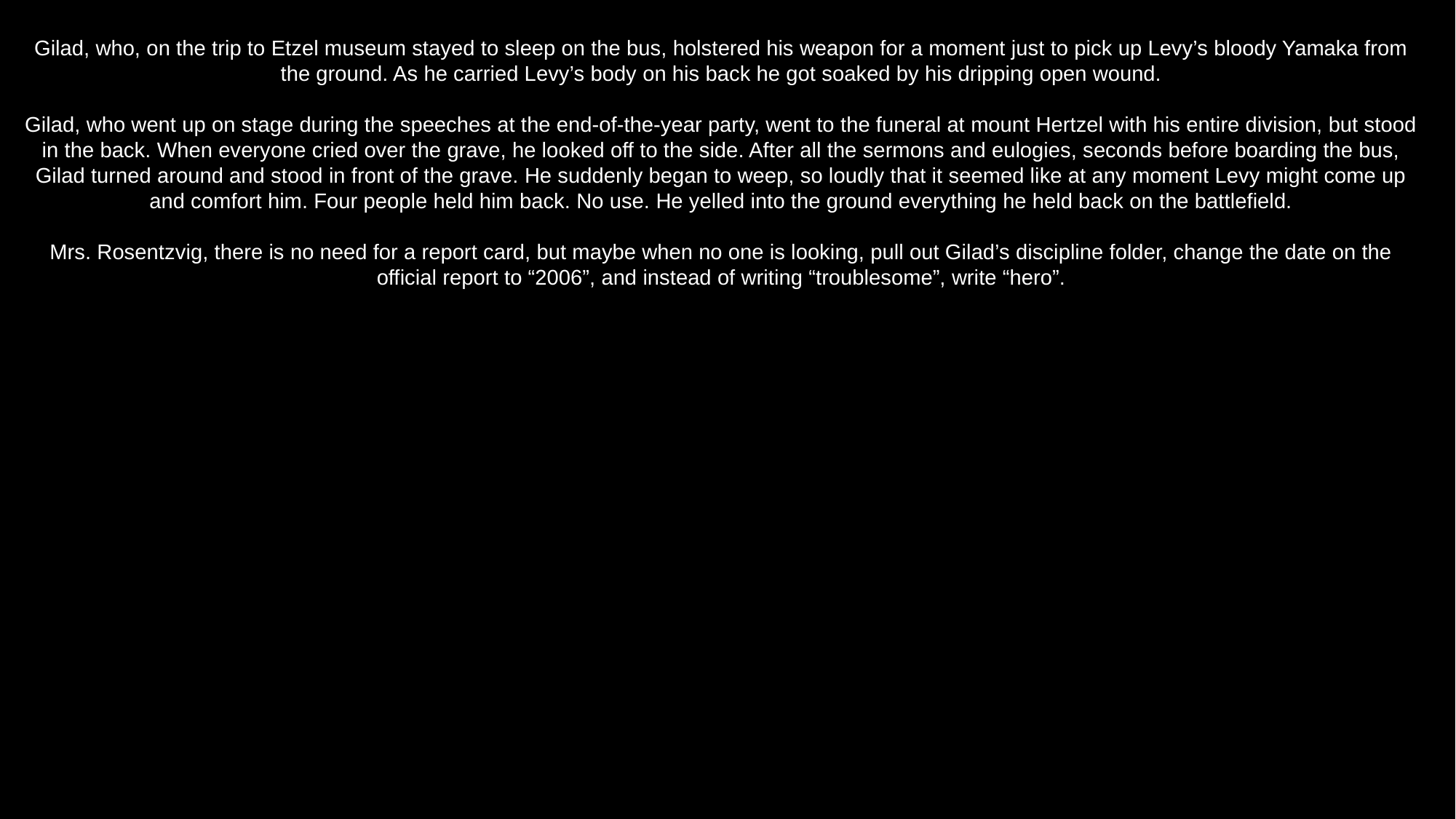

Gilad, who, on the trip to Etzel museum stayed to sleep on the bus, holstered his weapon for a moment just to pick up Levy’s bloody Yamaka from the ground. As he carried Levy’s body on his back he got soaked by his dripping open wound.

Gilad, who went up on stage during the speeches at the end-of-the-year party, went to the funeral at mount Hertzel with his entire division, but stood in the back. When everyone cried over the grave, he looked off to the side. After all the sermons and eulogies, seconds before boarding the bus, Gilad turned around and stood in front of the grave. He suddenly began to weep, so loudly that it seemed like at any moment Levy might come up and comfort him. Four people held him back. No use. He yelled into the ground everything he held back on the battlefield.

Mrs. Rosentzvig, there is no need for a report card, but maybe when no one is looking, pull out Gilad’s discipline folder, change the date on the official report to “2006”, and instead of writing “troublesome”, write “hero”.